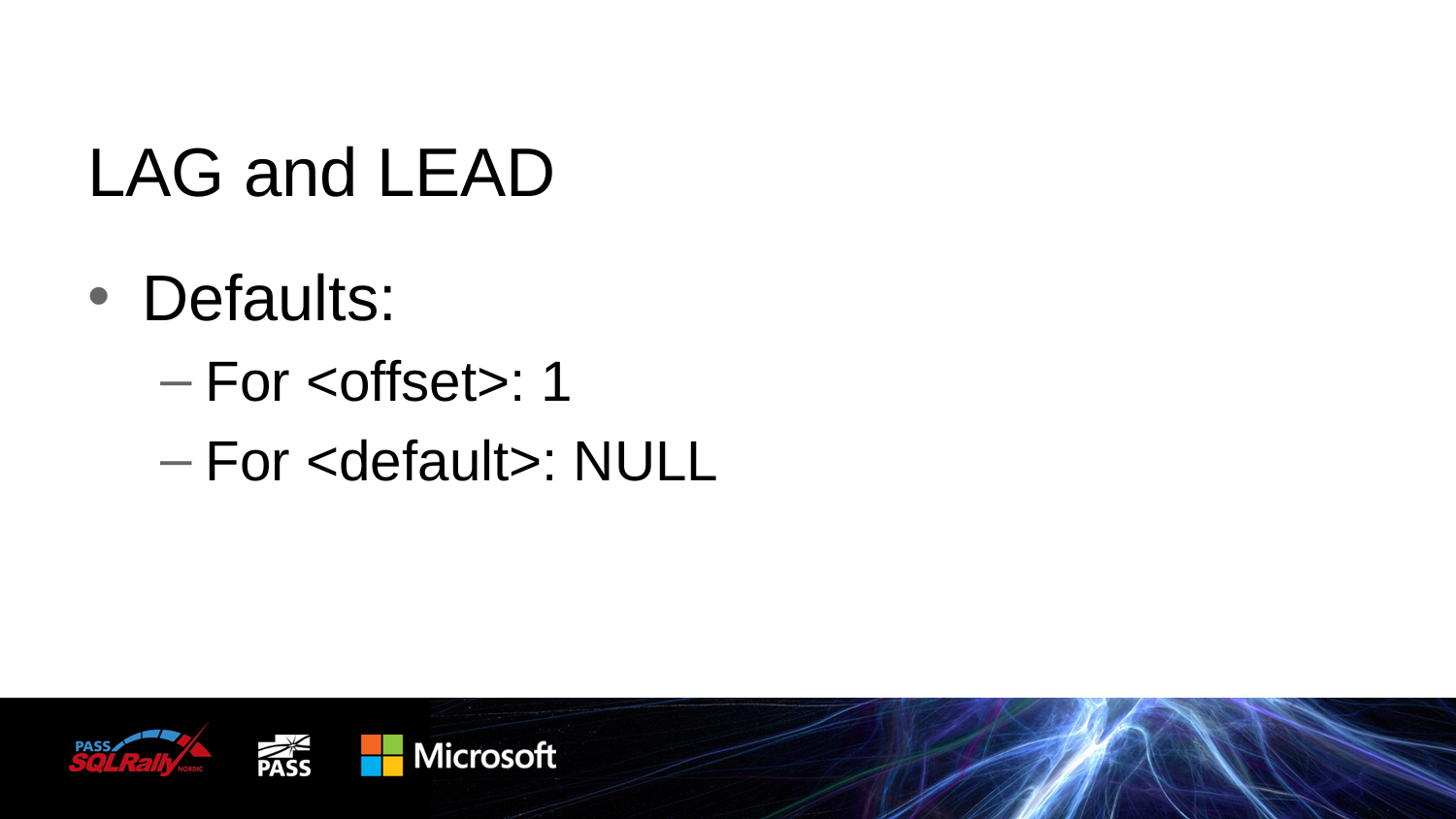

# LAG and LEAD
Defaults:
For <offset>: 1
For <default>: NULL